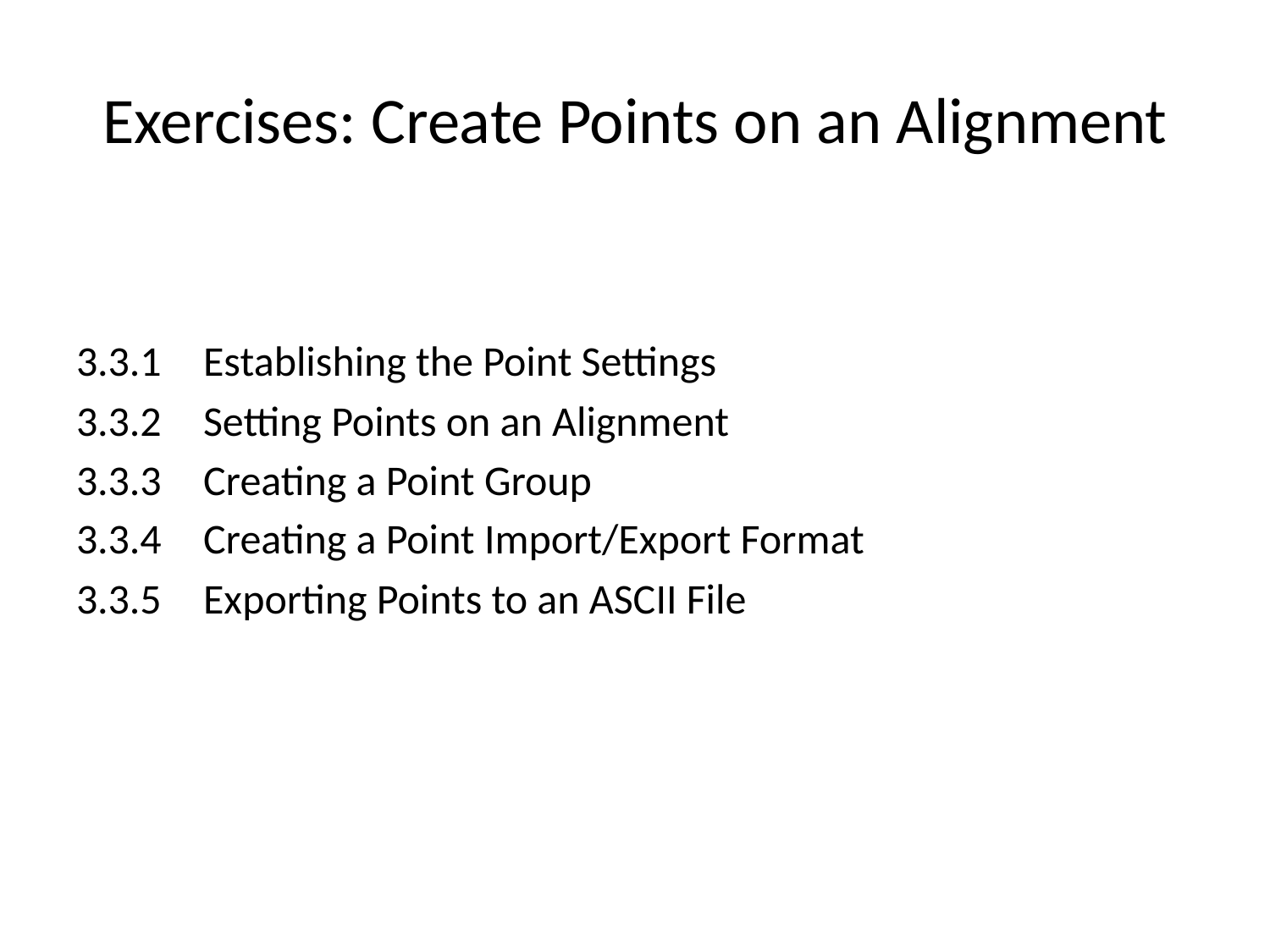

# Exercises: Create Points on an Alignment
3.3.1	Establishing the Point Settings
3.3.2	Setting Points on an Alignment
3.3.3	Creating a Point Group
3.3.4	Creating a Point Import/Export Format
3.3.5	Exporting Points to an ASCII File